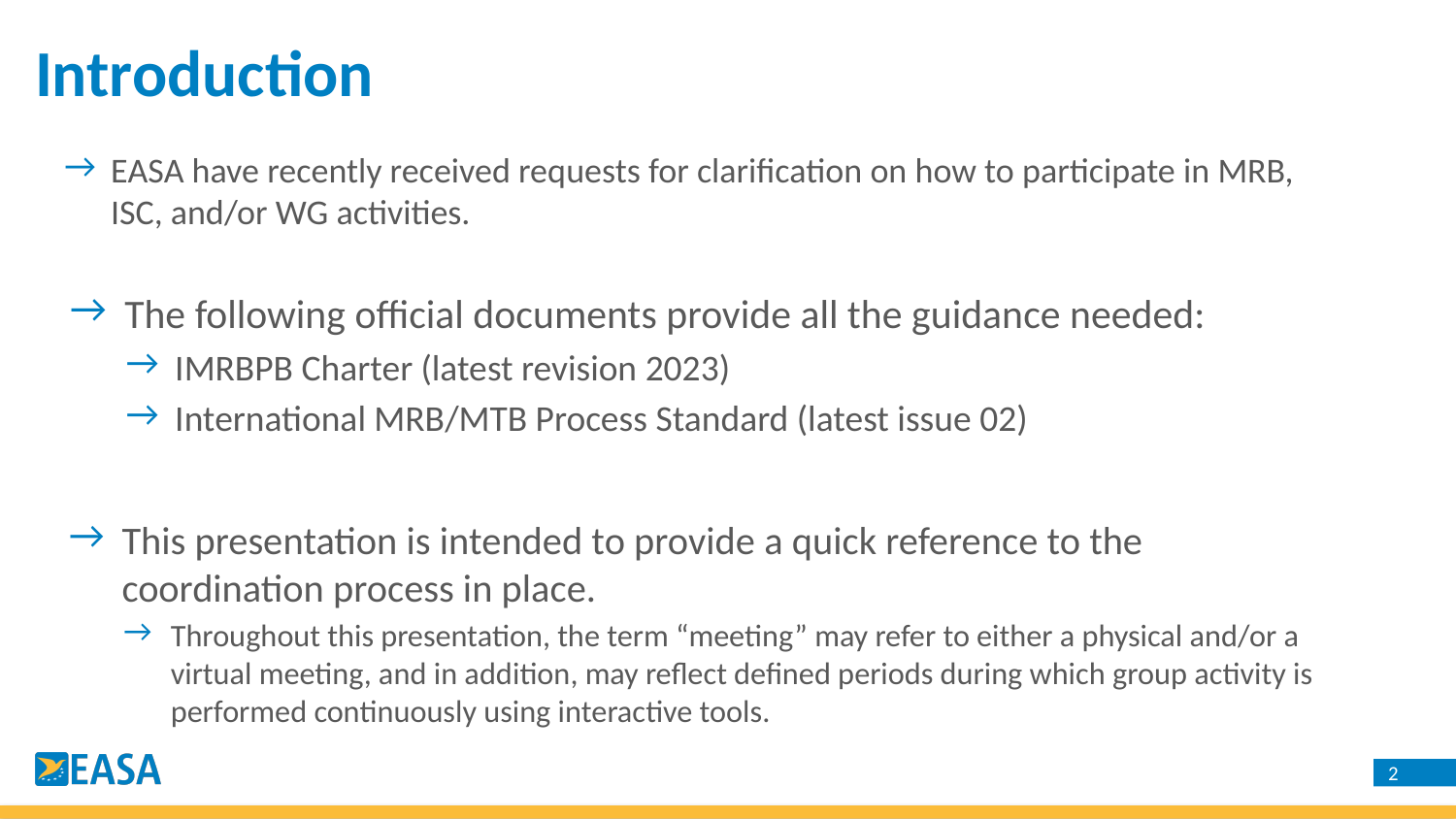

# Introduction
EASA have recently received requests for clarification on how to participate in MRB, ISC, and/or WG activities.
The following official documents provide all the guidance needed:
IMRBPB Charter (latest revision 2023)
International MRB/MTB Process Standard (latest issue 02)
This presentation is intended to provide a quick reference to the coordination process in place.
Throughout this presentation, the term “meeting” may refer to either a physical and/or a virtual meeting, and in addition, may reflect defined periods during which group activity is performed continuously using interactive tools.